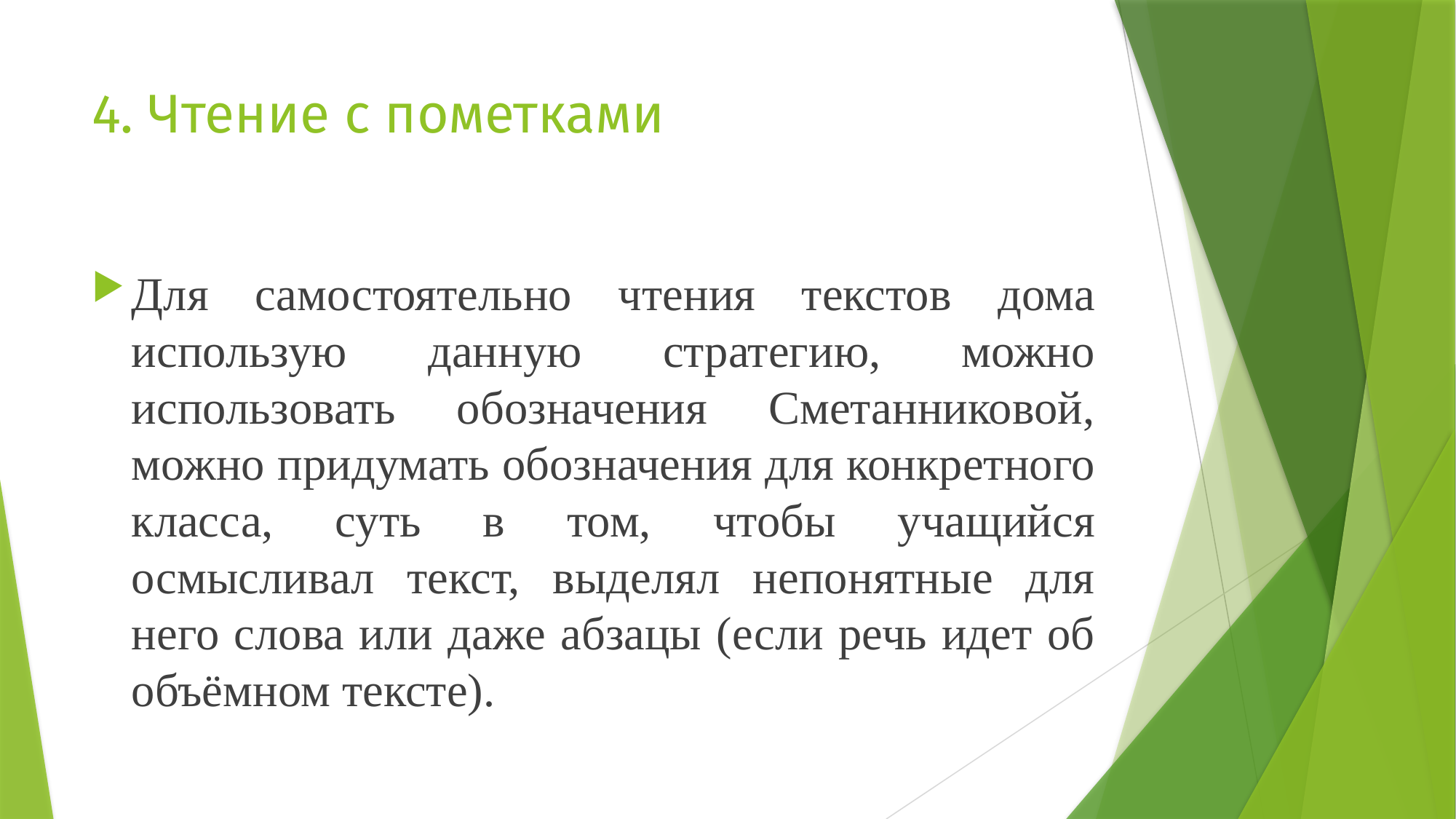

# 4. Чтение с пометками
Для самостоятельно чтения текстов дома использую данную стратегию, можно использовать обозначения Сметанниковой, можно придумать обозначения для конкретного класса, суть в том, чтобы учащийся осмысливал текст, выделял непонятные для него слова или даже абзацы (если речь идет об объёмном тексте).